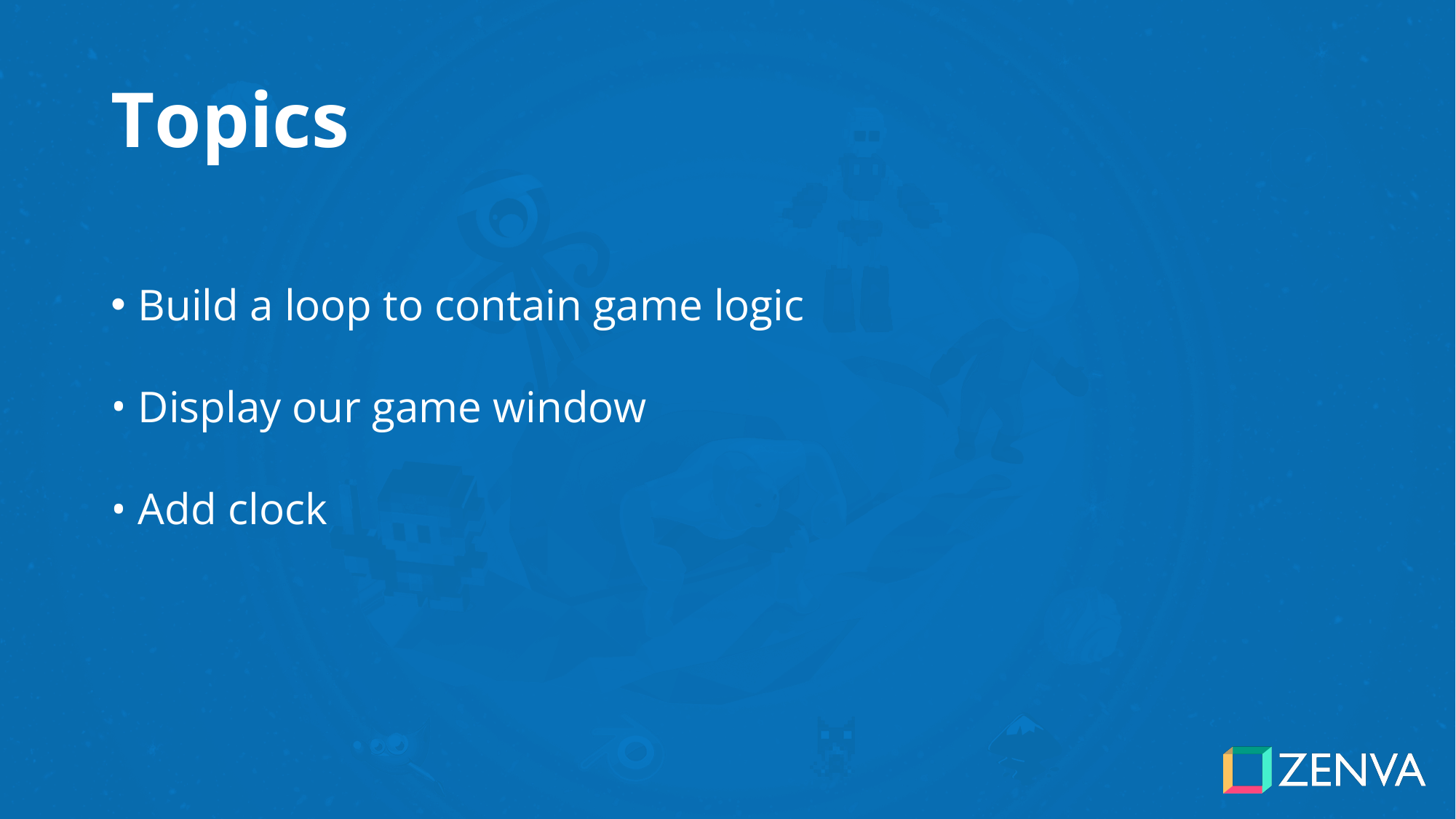

# Topics
Build a loop to contain game logic
Display our game window
Add clock